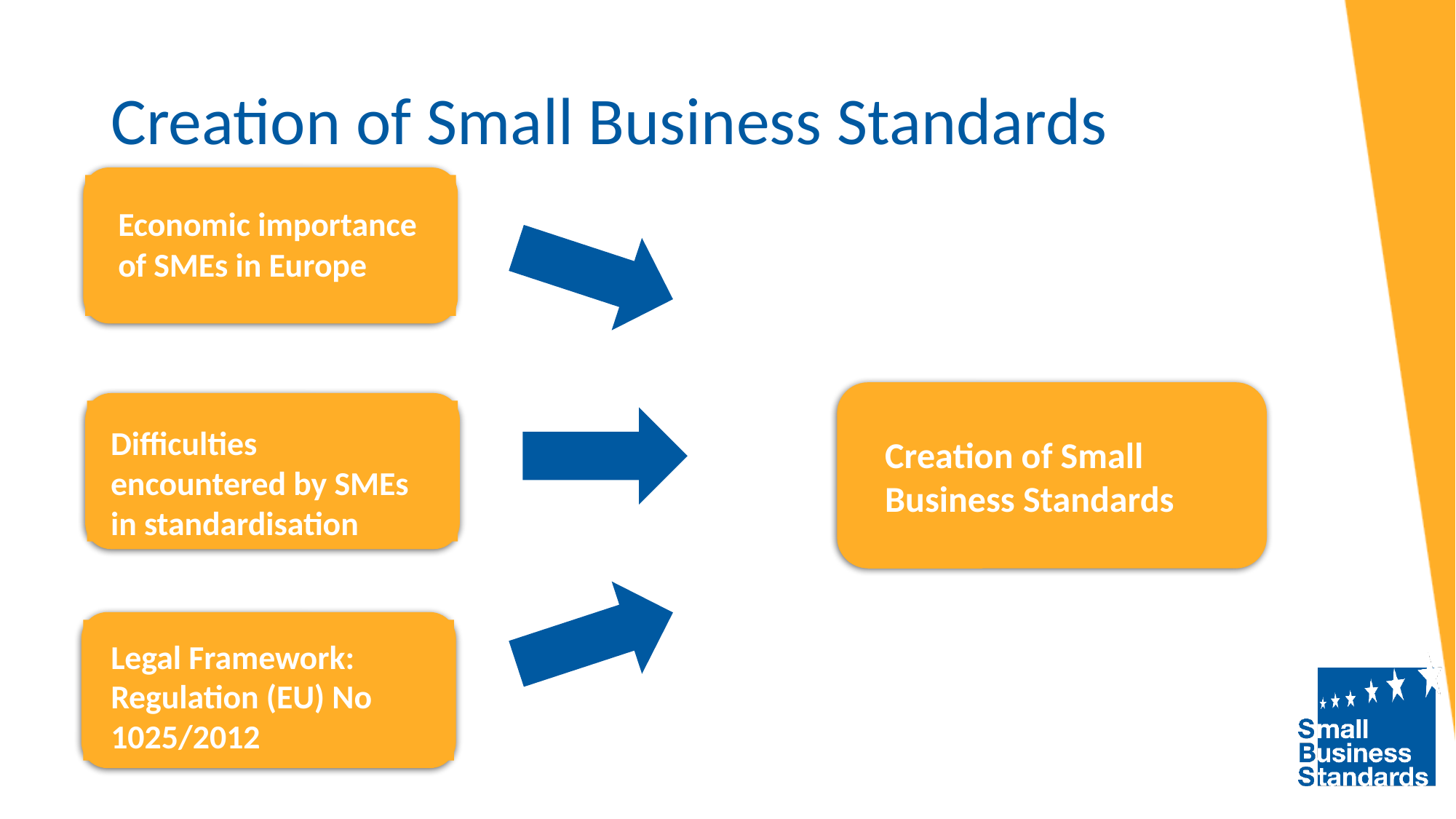

# Creation of Small Business Standards
Economic importance of SMEs in Europe
Difficulties encountered by SMEs in standardisation

Creation of Small Business Standards
Legal Framework: Regulation (EU) No 1025/2012